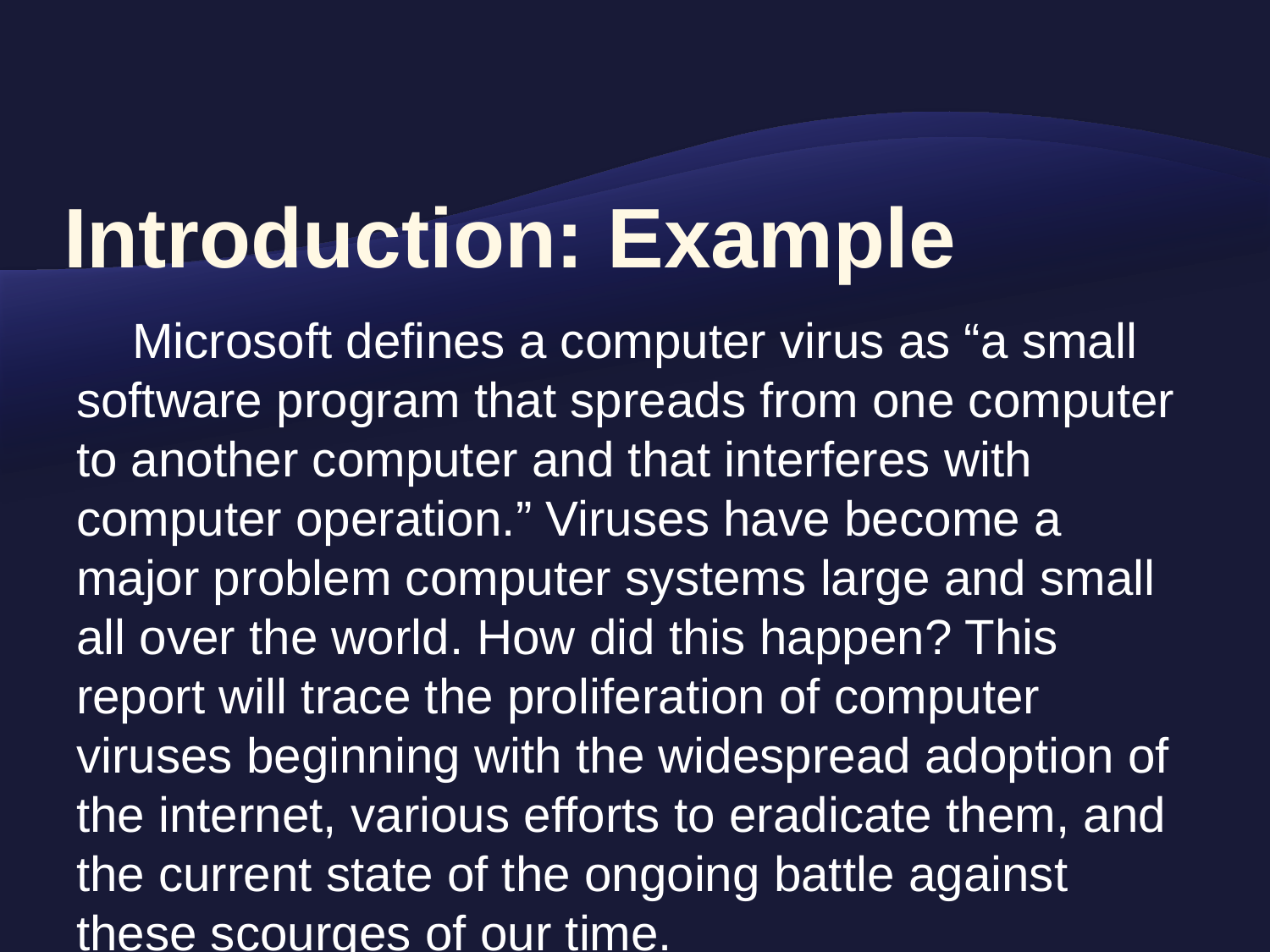

# Introduction: Example
Microsoft defines a computer virus as “a small software program that spreads from one computer to another computer and that interferes with computer operation.” Viruses have become a major problem computer systems large and small all over the world. How did this happen? This report will trace the proliferation of computer viruses beginning with the widespread adoption of the internet, various efforts to eradicate them, and the current state of the ongoing battle against these scourges of our time.